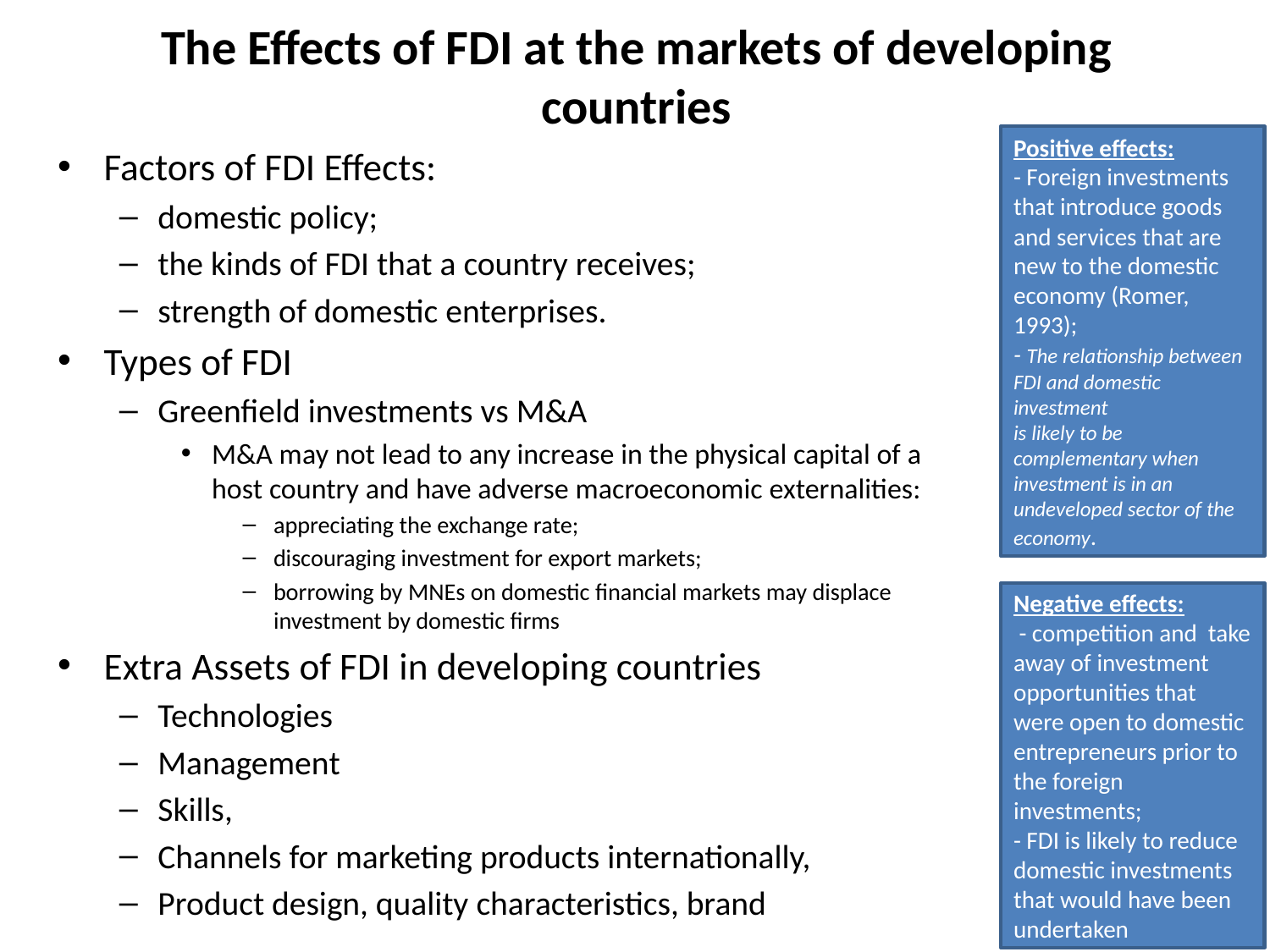

# The Effects of FDI at the markets of developing countries
Positive effects:
- Foreign investments that introduce goods and services that are new to the domestic economy (Romer, 1993);
- The relationship between FDI and domestic investment
is likely to be complementary when investment is in an undeveloped sector of the economy.
Factors of FDI Effects:
domestic policy;
the kinds of FDI that a country receives;
strength of domestic enterprises.
Types of FDI
Greenfield investments vs M&A
M&A may not lead to any increase in the physical capital of a host country and have adverse macroeconomic externalities:
appreciating the exchange rate;
discouraging investment for export markets;
borrowing by MNEs on domestic financial markets may displace investment by domestic firms
Extra Assets of FDI in developing countries
Technologies
Management
Skills,
Channels for marketing products internationally,
Product design, quality characteristics, brand
Negative effects:
 - competition and  take away of investment
opportunities that were open to domestic entrepreneurs prior to the foreign investments;
- FDI is likely to reduce domestic investments that would have been undertaken